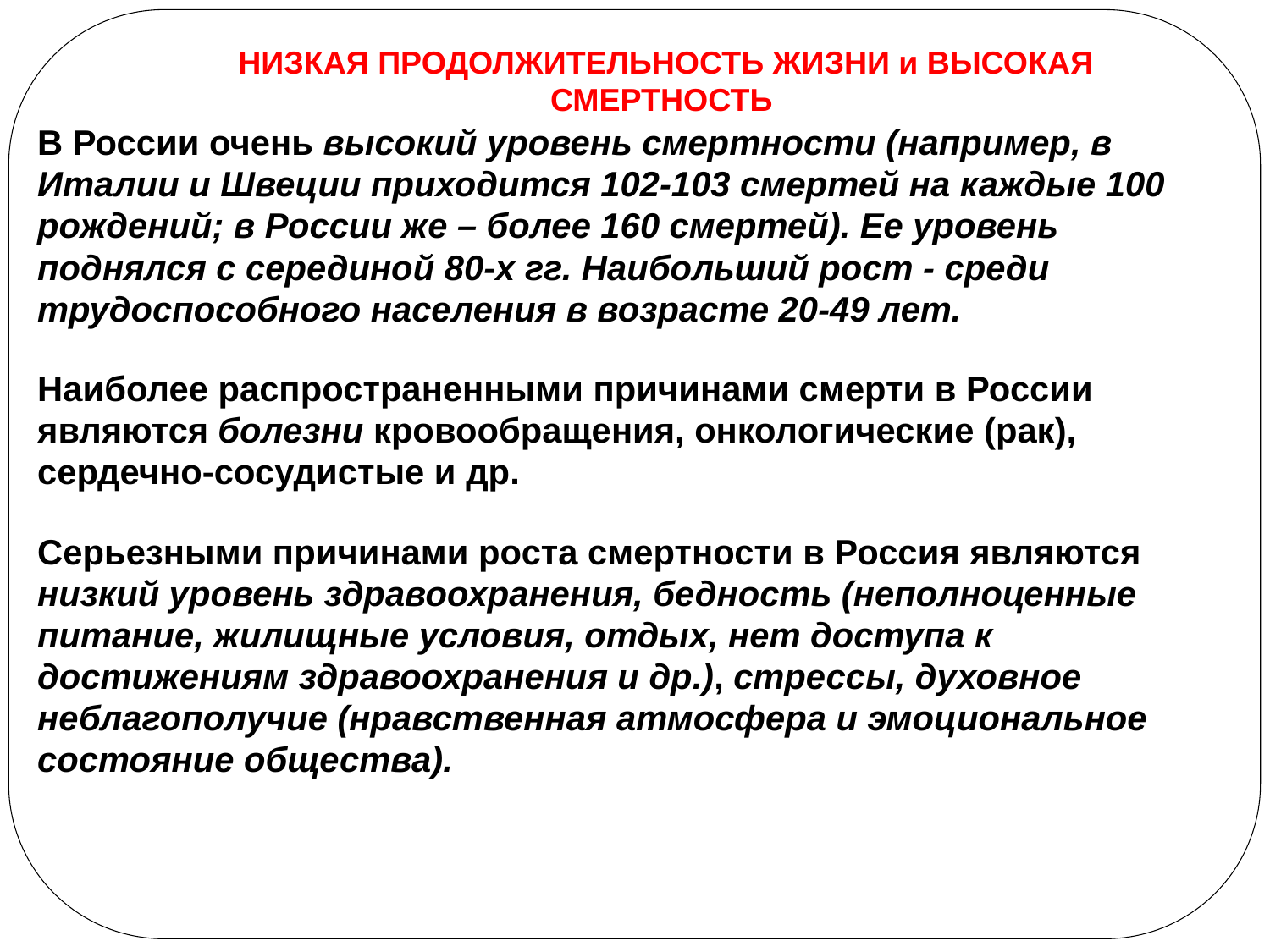

# НИЗКАЯ ПРОДОЛЖИТЕЛЬНОСТЬ ЖИЗНИ и ВЫСОКАЯ СМЕРТНОСТЬ
В России очень высокий уровень смертности (например, в Италии и Швеции приходится 102-103 смертей на каждые 100 рождений; в России же – более 160 смертей). Ее уровень поднялся с серединой 80-х гг. Наибольший рост - среди трудоспособного населения в возрасте 20-49 лет.
Наиболее распространенными причинами смерти в России являются болезни кровообращения, онкологические (рак), сердечно-сосудистые и др.
Серьезными причинами роста смертности в Россия являются низкий уровень здравоохранения, бедность (неполноценные питание, жилищные условия, отдых, нет доступа к достижениям здравоохранения и др.), стрессы, духовное неблагополучие (нравственная атмосфера и эмоциональное состояние общества).